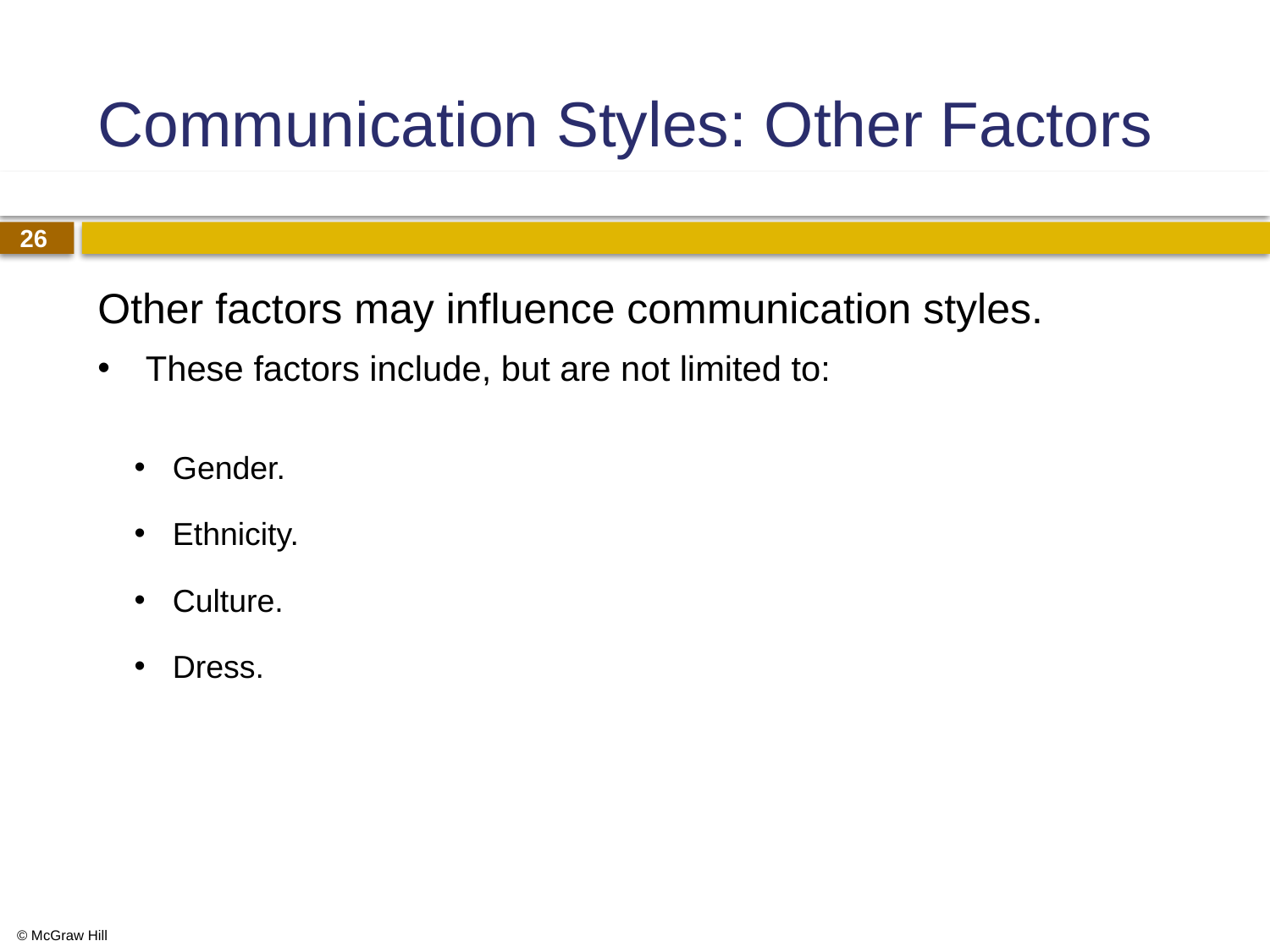

# Communication Styles: Other Factors
Other factors may influence communication styles.
These factors include, but are not limited to:

Gender.
Ethnicity.
Culture.
Dress.